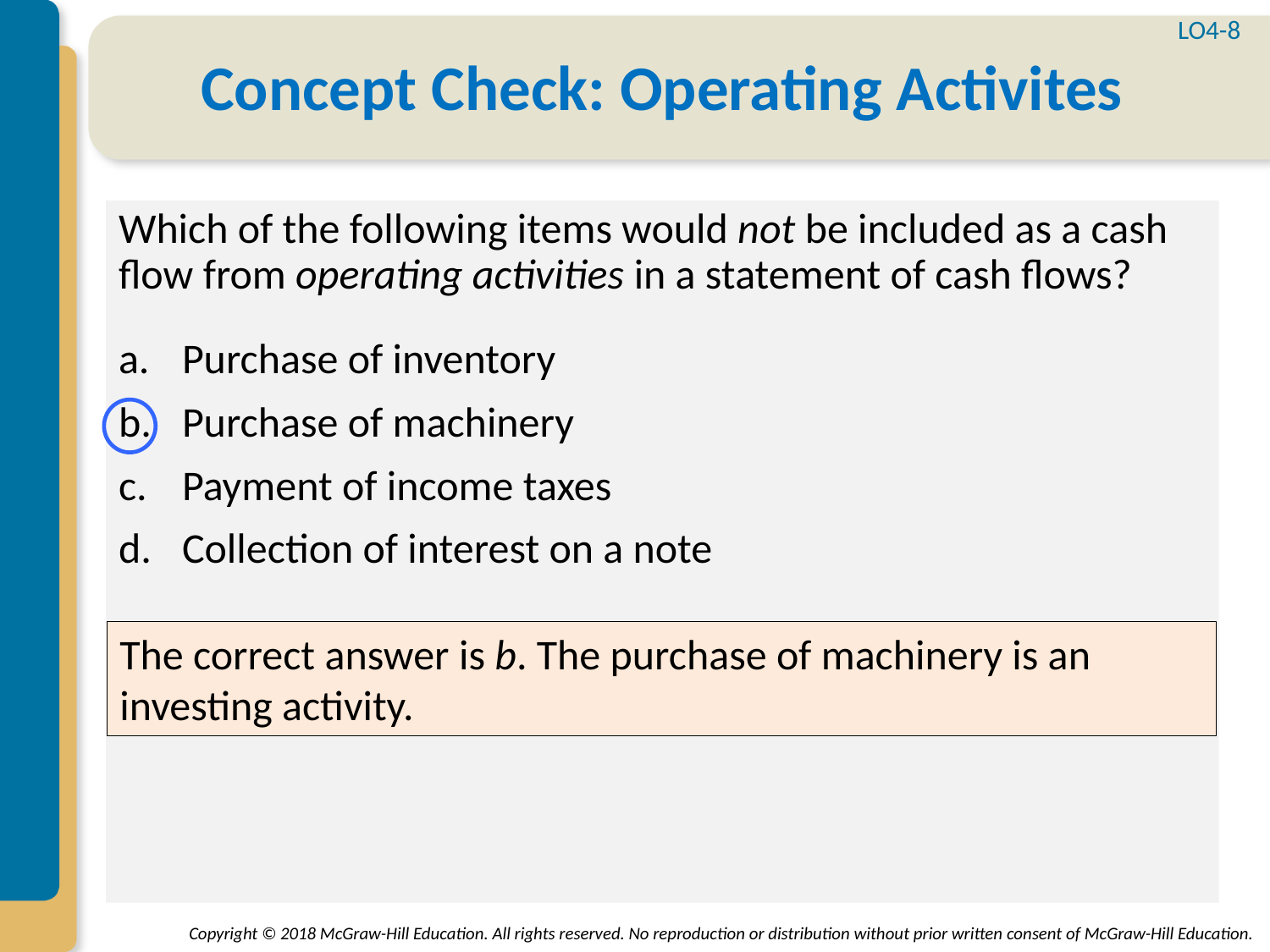

LO4-8
# Concept Check: Operating Activites
Which of the following items would not be included as a cash flow from operating activities in a statement of cash flows?
Purchase of inventory
Purchase of machinery
Payment of income taxes
Collection of interest on a note

The correct answer is b. The purchase of machinery is an investing activity.
Copyright © 2018 McGraw-Hill Education. All rights reserved. No reproduction or distribution without prior written consent of McGraw-Hill Education.